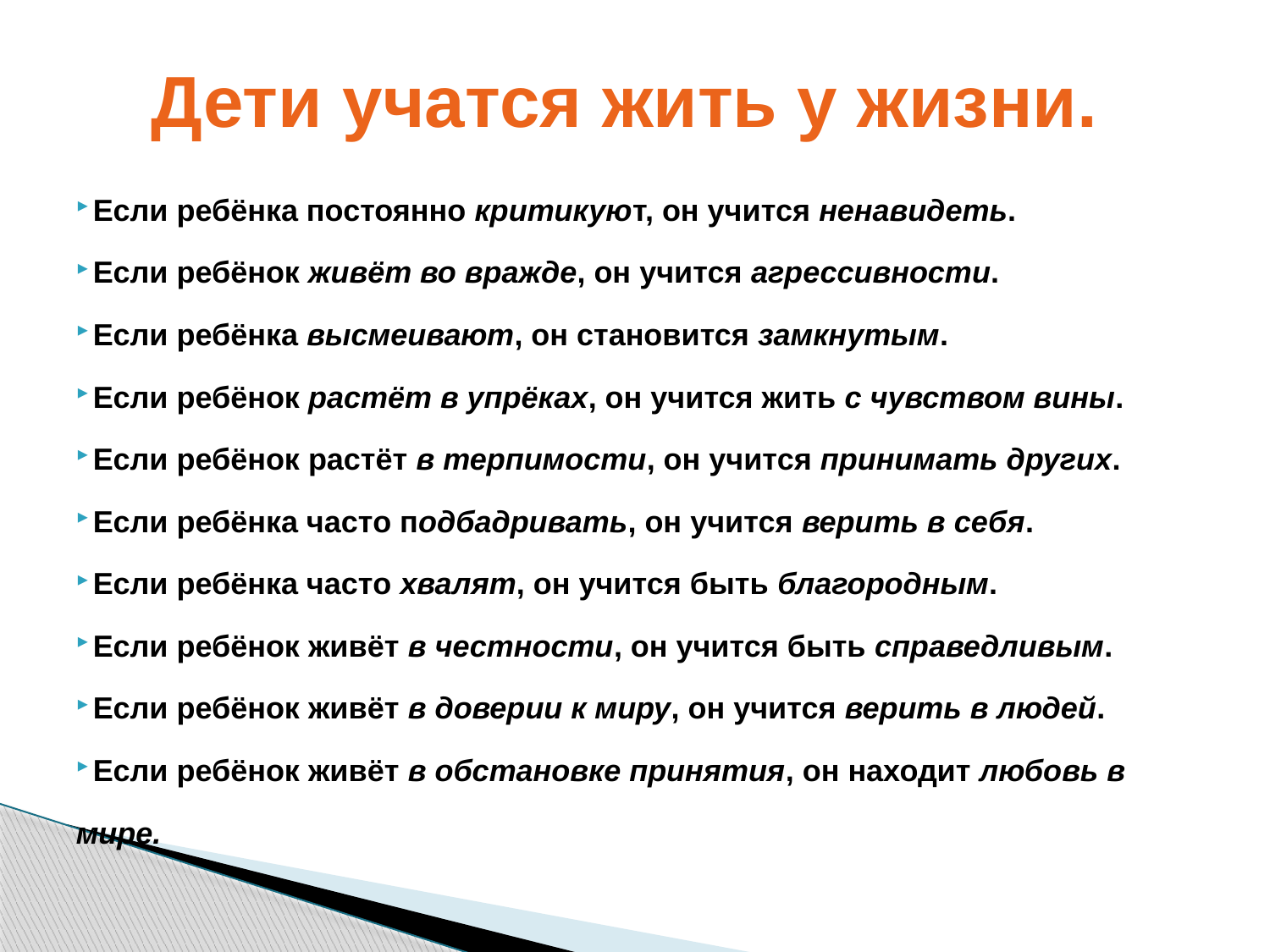

# Дети учатся жить у жизни.
 Если ребёнка постоянно критикуют, он учится ненавидеть.
 Если ребёнок живёт во вражде, он учится агрессивности.
 Если ребёнка высмеивают, он становится замкнутым.
 Если ребёнок растёт в упрёках, он учится жить с чувством вины.
 Если ребёнок растёт в терпимости, он учится принимать других.
 Если ребёнка часто подбадривать, он учится верить в себя.
 Если ребёнка часто хвалят, он учится быть благородным.
 Если ребёнок живёт в честности, он учится быть справедливым.
 Если ребёнок живёт в доверии к миру, он учится верить в людей.
 Если ребёнок живёт в обстановке принятия, он находит любовь в мире.